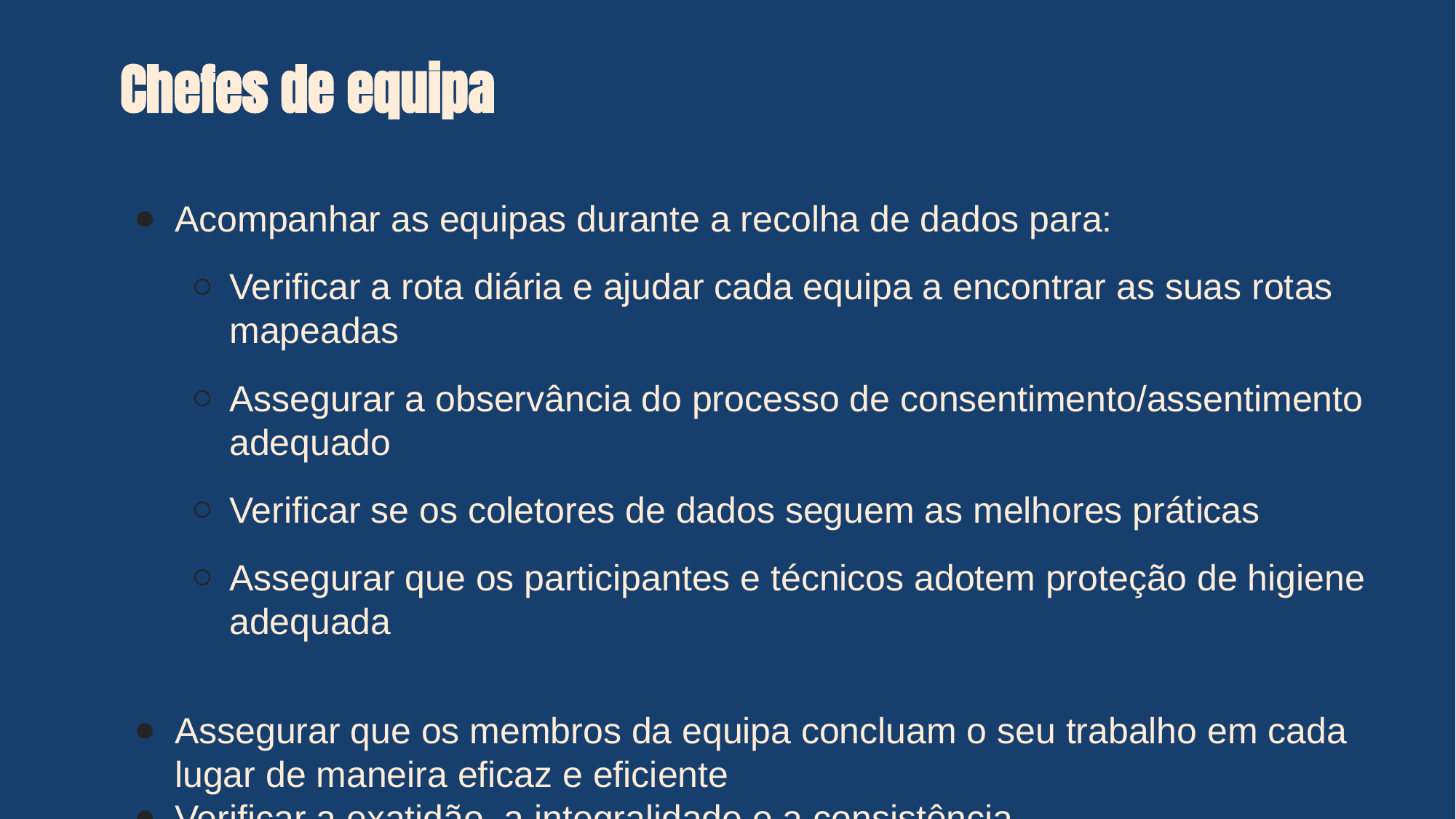

# Chefes de equipa
Acompanhar as equipas durante a recolha de dados para:
Verificar a rota diária e ajudar cada equipa a encontrar as suas rotas mapeadas
Assegurar a observância do processo de consentimento/assentimento adequado
Verificar se os coletores de dados seguem as melhores práticas
Assegurar que os participantes e técnicos adotem proteção de higiene adequada

Assegurar que os membros da equipa concluam o seu trabalho em cada lugar de maneira eficaz e eficiente
Verificar a exatidão, a integralidade e a consistência